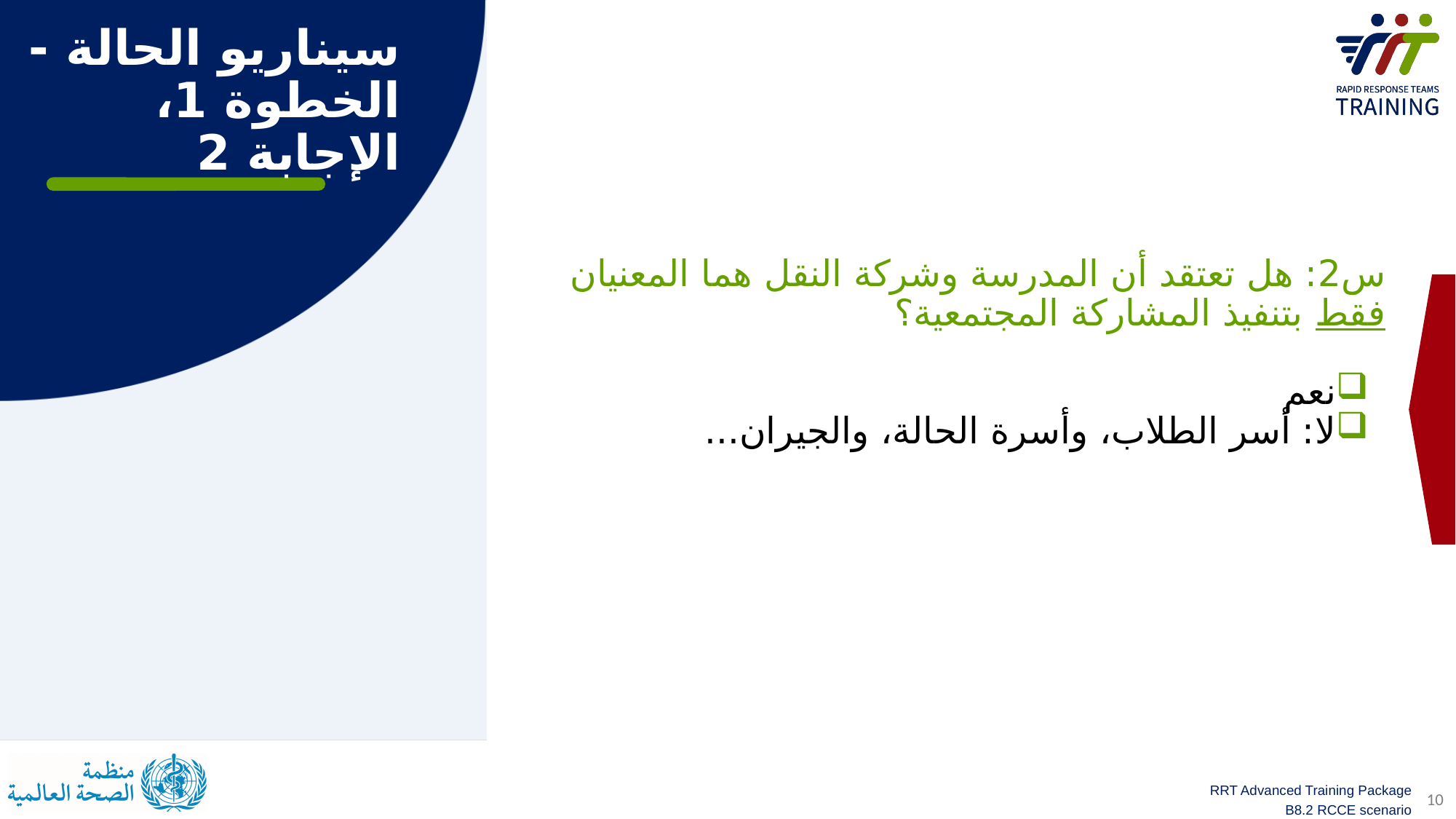

سيناريو الحالة - الخطوة 1، الإجابة 2
س2: هل تعتقد أن المدرسة وشركة النقل هما المعنيان فقط بتنفيذ المشاركة المجتمعية؟

نعم
لا: أسر الطلاب، وأسرة الحالة، والجيران...